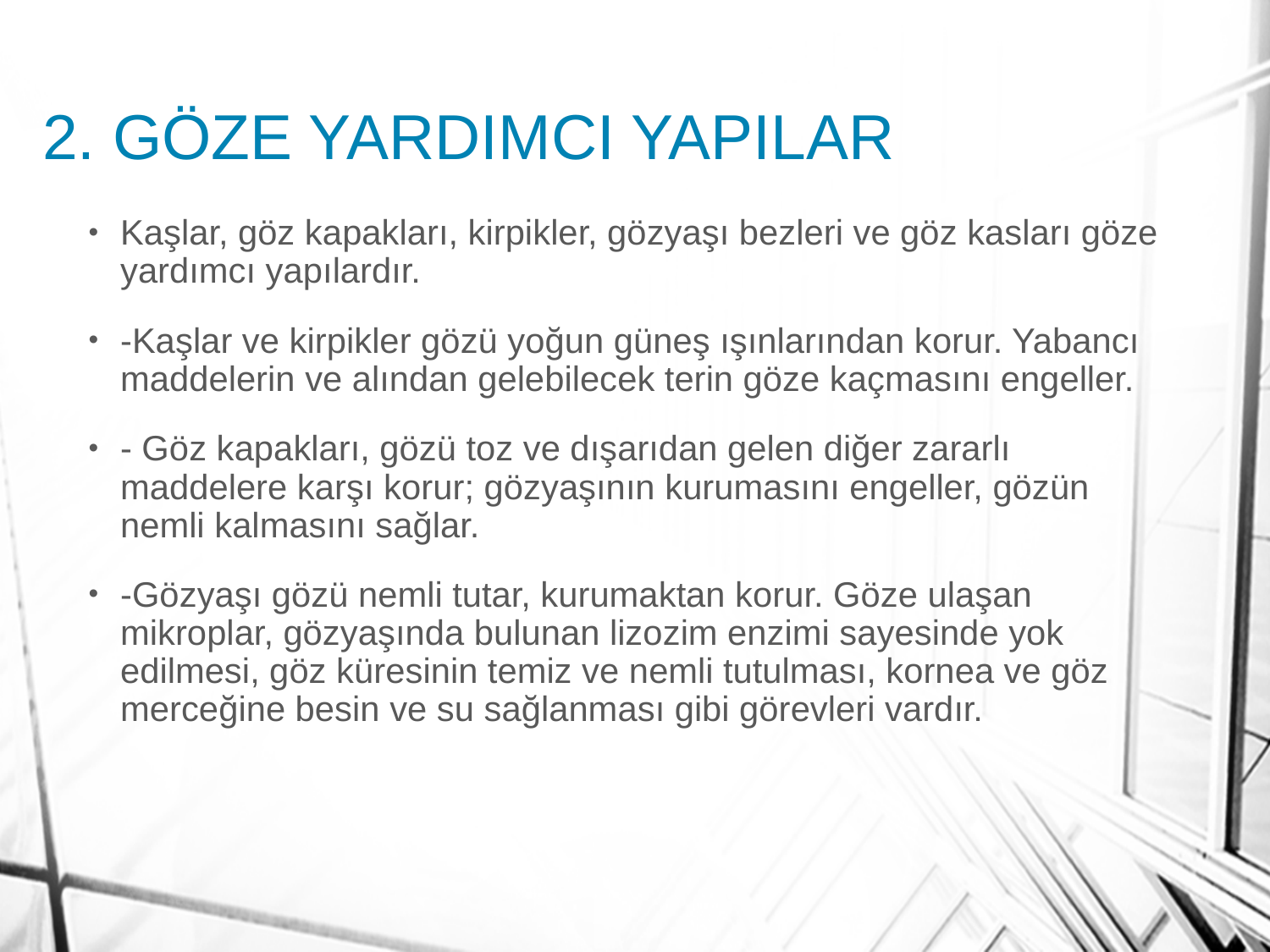

# 2. GÖZE YARDIMCI YAPILAR
Kaşlar, göz kapakları, kirpikler, gözyaşı bezleri ve göz kasları göze yardımcı yapılardır.
-Kaşlar ve kirpikler gözü yoğun güneş ışınlarından korur. Yabancı maddelerin ve alından gelebilecek terin göze kaçmasını engeller.
- Göz kapakları, gözü toz ve dışarıdan gelen diğer zararlı maddelere karşı korur; gözyaşının kurumasını engeller, gözün nemli kalmasını sağlar.
-Gözyaşı gözü nemli tutar, kurumaktan korur. Göze ulaşan mikroplar, gözyaşında bulunan lizozim enzimi sayesinde yok edilmesi, göz küresinin temiz ve nemli tutulması, kornea ve göz merceğine besin ve su sağlanması gibi görevleri vardır.